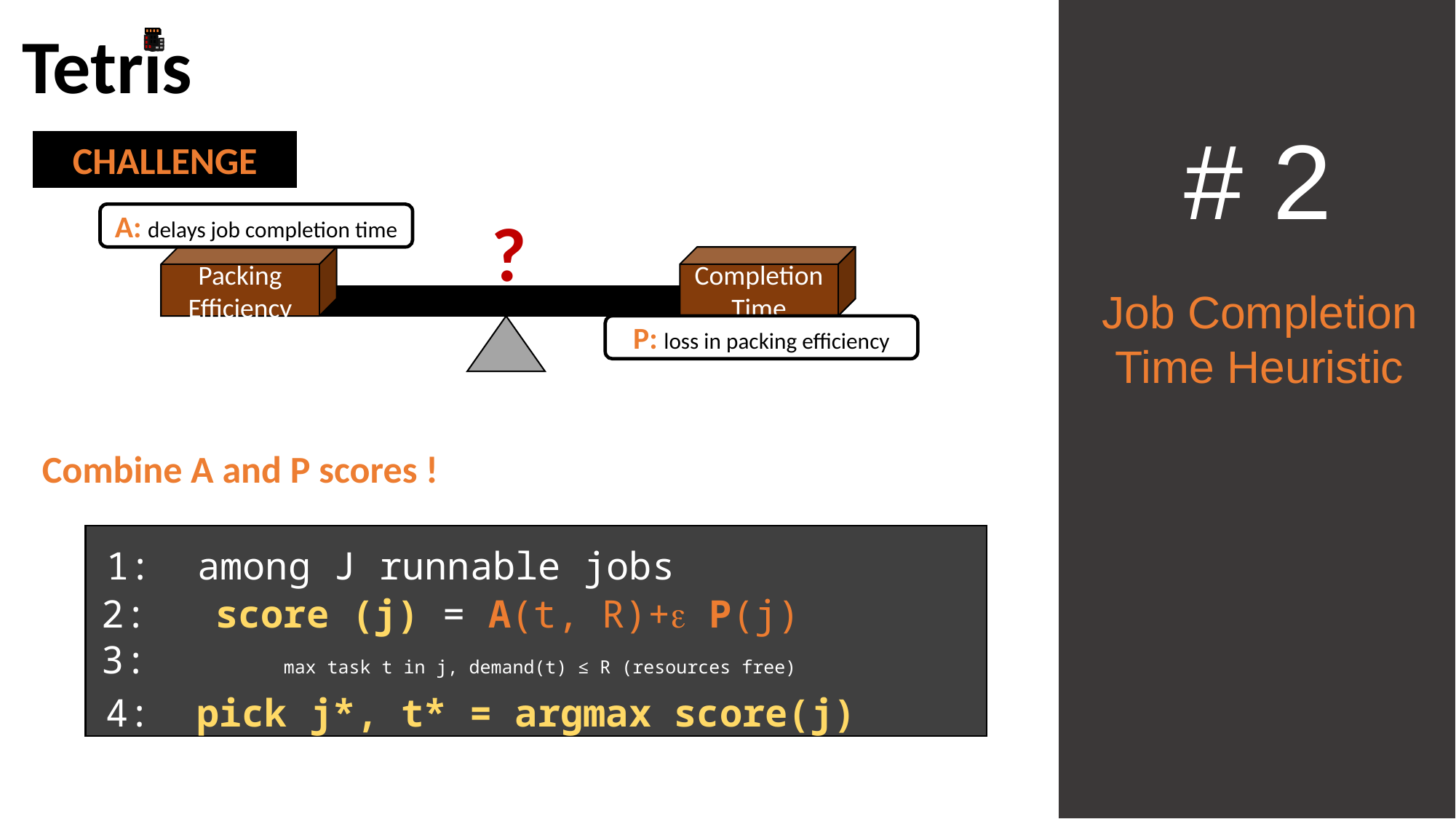

Tetris

# 2
CHALLENGE
?
A: delays job completion time
Packing Efficiency
Completion Time
Job Completion Time Heuristic

P: loss in packing efficiency

Combine A and P scores !

1:  among J runnable jobs
2:   score (j) = A(t, R)+ε P(j)
3:      max task t in j, demand(t) ≤ R (resources free)
4:  pick j*, t* = argmax score(j)
14